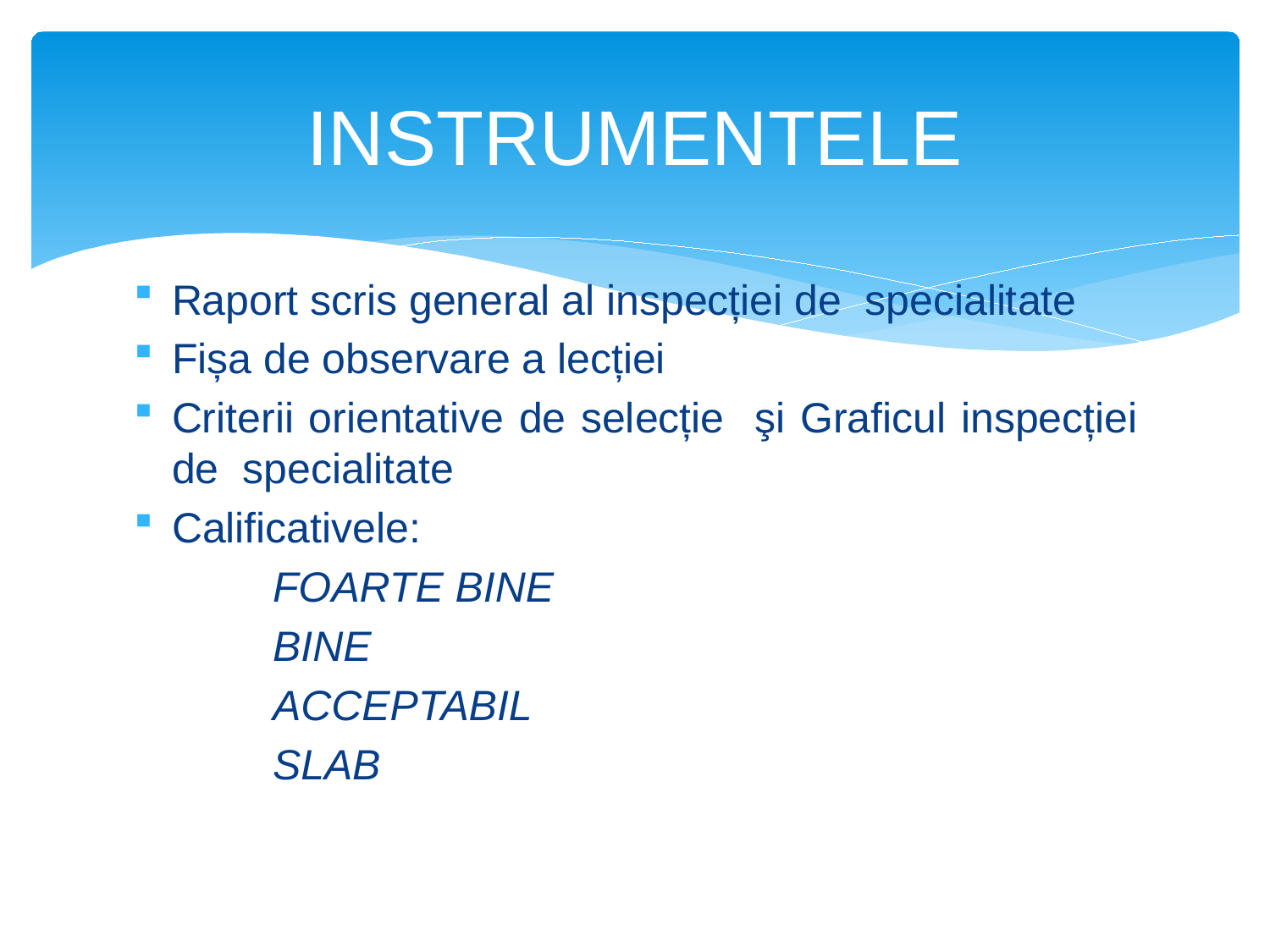

# INSTRUMENTELE
Raport scris general al inspecției de  specialitate
Fișa de observare a lecției
Criterii orientative de selecție  şi Graficul inspecției de  specialitate
Calificativele:
	 FOARTE BINE
	 BINE
	 ACCEPTABIL
	 SLAB